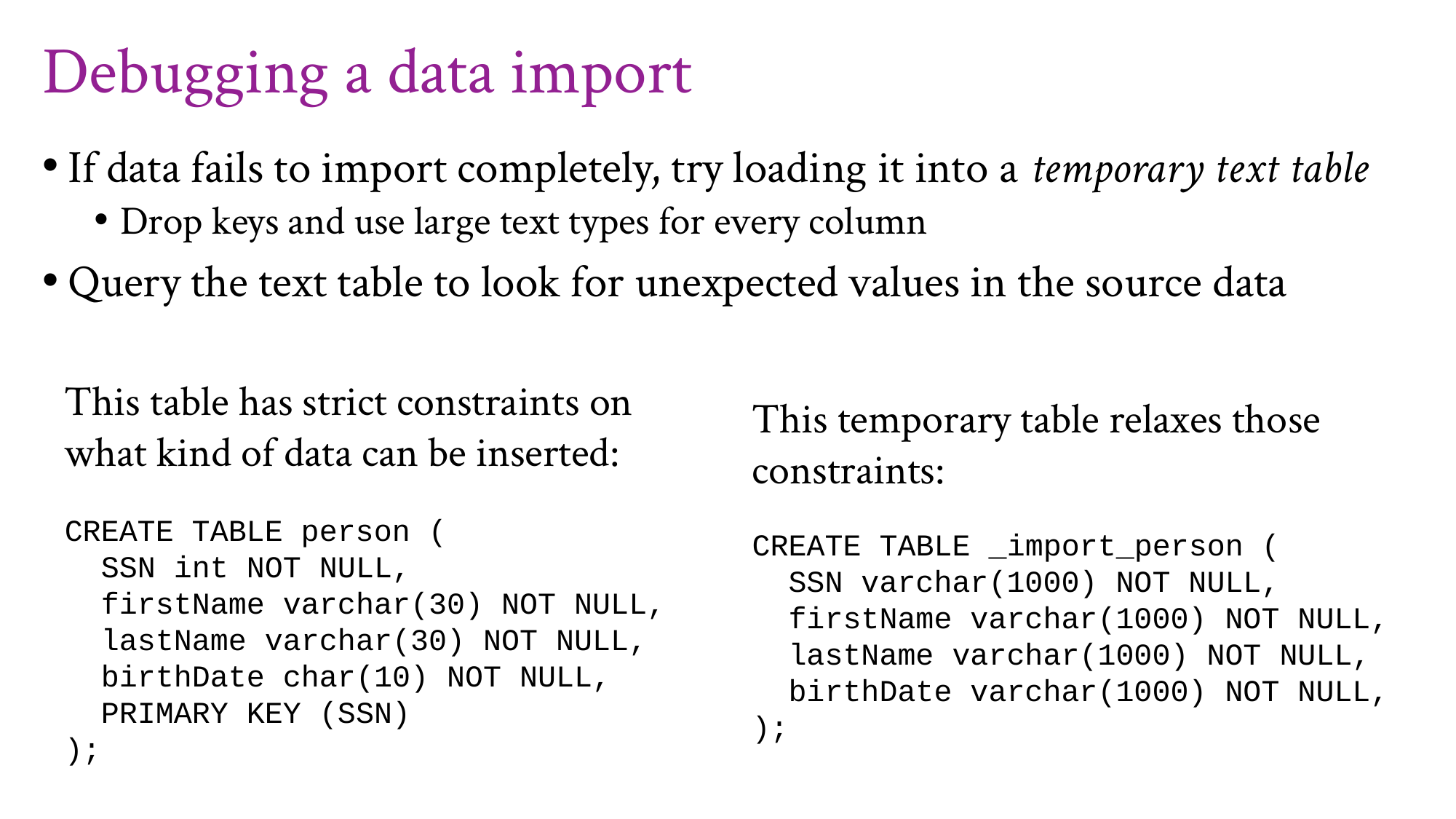

# Debugging a data import
If data fails to import completely, try loading it into a temporary text table
Drop keys and use large text types for every column
Query the text table to look for unexpected values in the source data
This table has strict constraints on what kind of data can be inserted:

CREATE TABLE person (
  SSN int NOT NULL,
  firstName varchar(30) NOT NULL,
  lastName varchar(30) NOT NULL,
  birthDate char(10) NOT NULL,
  PRIMARY KEY (SSN)
);
This temporary table relaxes those constraints:

CREATE TABLE _import_person (
  SSN varchar(1000) NOT NULL,
  firstName varchar(1000) NOT NULL,
  lastName varchar(1000) NOT NULL,
  birthDate varchar(1000) NOT NULL,
);